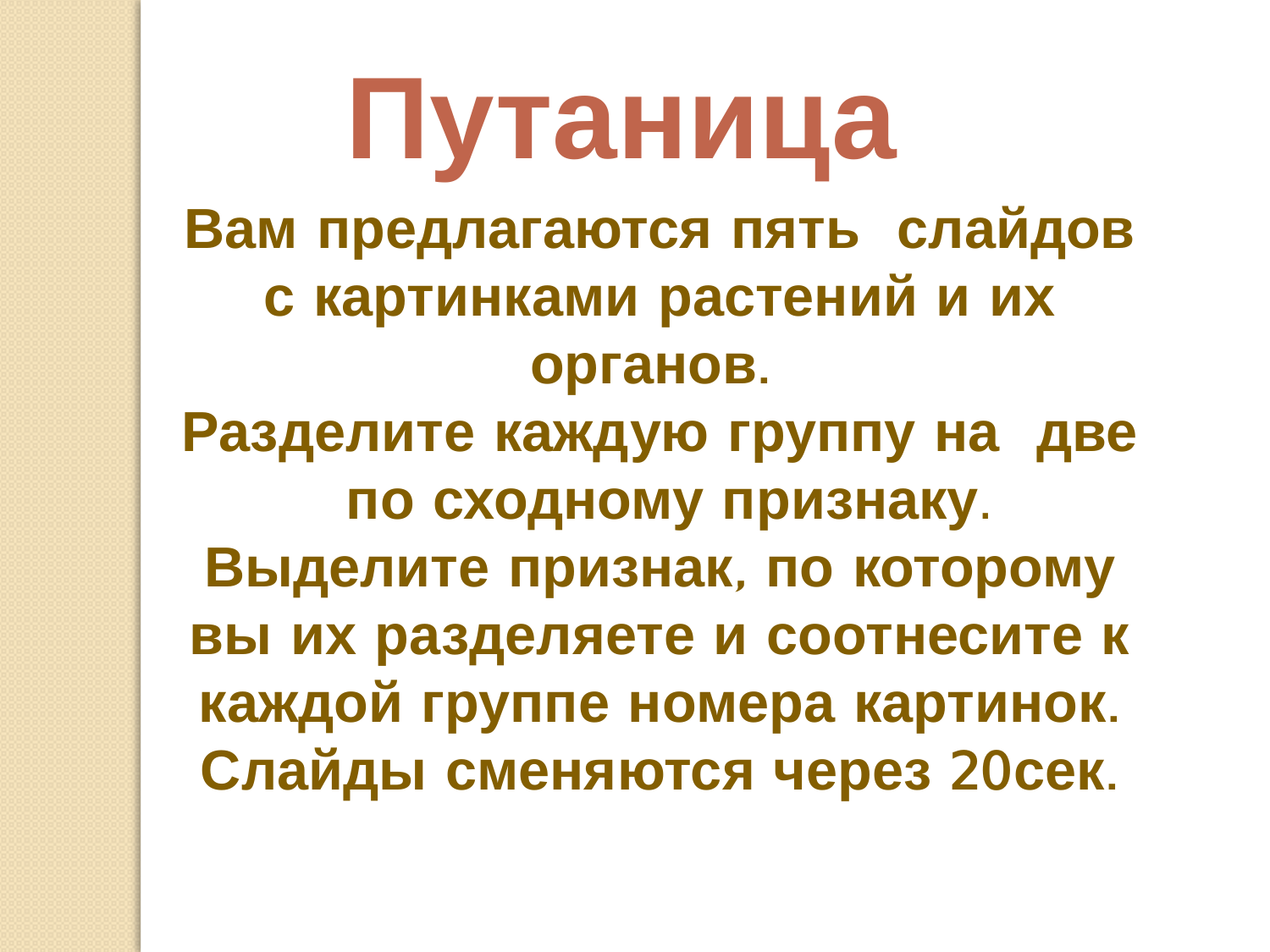

Путаница
Вам предлагаются пять  слайдов
с картинками растений и их органов.
Разделите каждую группу на  две
 по сходному признаку.
Выделите признак, по которому вы их разделяете и соотнесите к каждой группе номера картинок.
Слайды сменяются через 20сек.